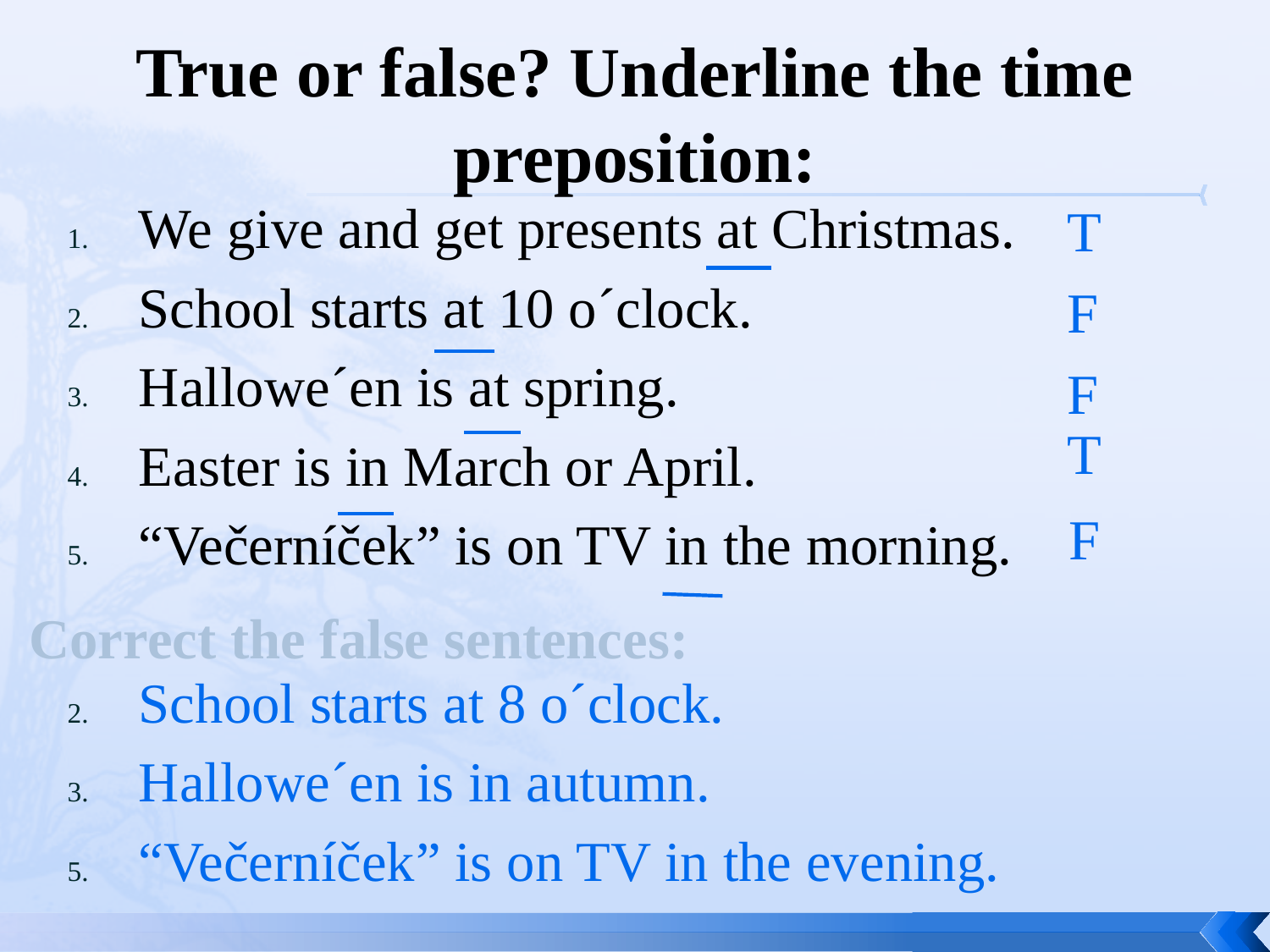

# True or false? Underline the time preposition:
We give and get presents at Christmas.
School starts at 10 o´clock.
Hallowe´en is at spring.
Easter is in March or April.
“Večerníček” is on TV in the morning.

School starts at 8 o´clock.
Hallowe´en is in autumn.
“Večerníček” is on TV in the evening.

T
F
F
T
F
Correct the false sentences: